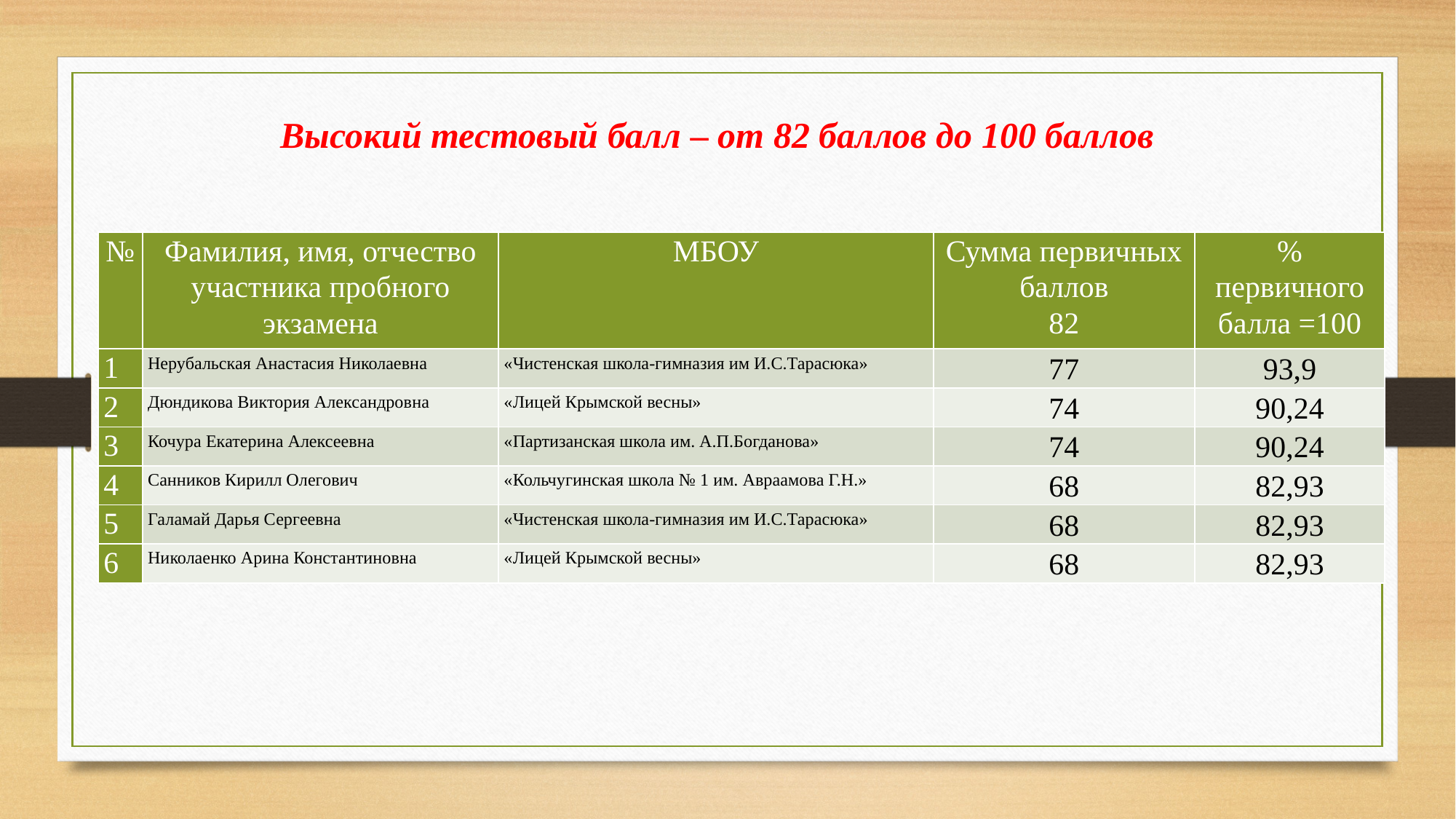

Высокий тестовый балл – от 82 баллов до 100 баллов
| № | Фамилия, имя, отчество участника пробного экзамена | МБОУ | Сумма первичных баллов 82 | % первичного балла =100 |
| --- | --- | --- | --- | --- |
| 1 | Нерубальская Анастасия Николаевна | «Чистенская школа-гимназия им И.С.Тарасюка» | 77 | 93,9 |
| 2 | Дюндикова Виктория Александровна | «Лицей Крымской весны» | 74 | 90,24 |
| 3 | Кочура Екатерина Алексеевна | «Партизанская школа им. А.П.Богданова» | 74 | 90,24 |
| 4 | Санников Кирилл Олегович | «Кольчугинская школа № 1 им. Авраамова Г.Н.» | 68 | 82,93 |
| 5 | Галамай Дарья Сергеевна | «Чистенская школа-гимназия им И.С.Тарасюка» | 68 | 82,93 |
| 6 | Николаенко Арина Константиновна | «Лицей Крымской весны» | 68 | 82,93 |